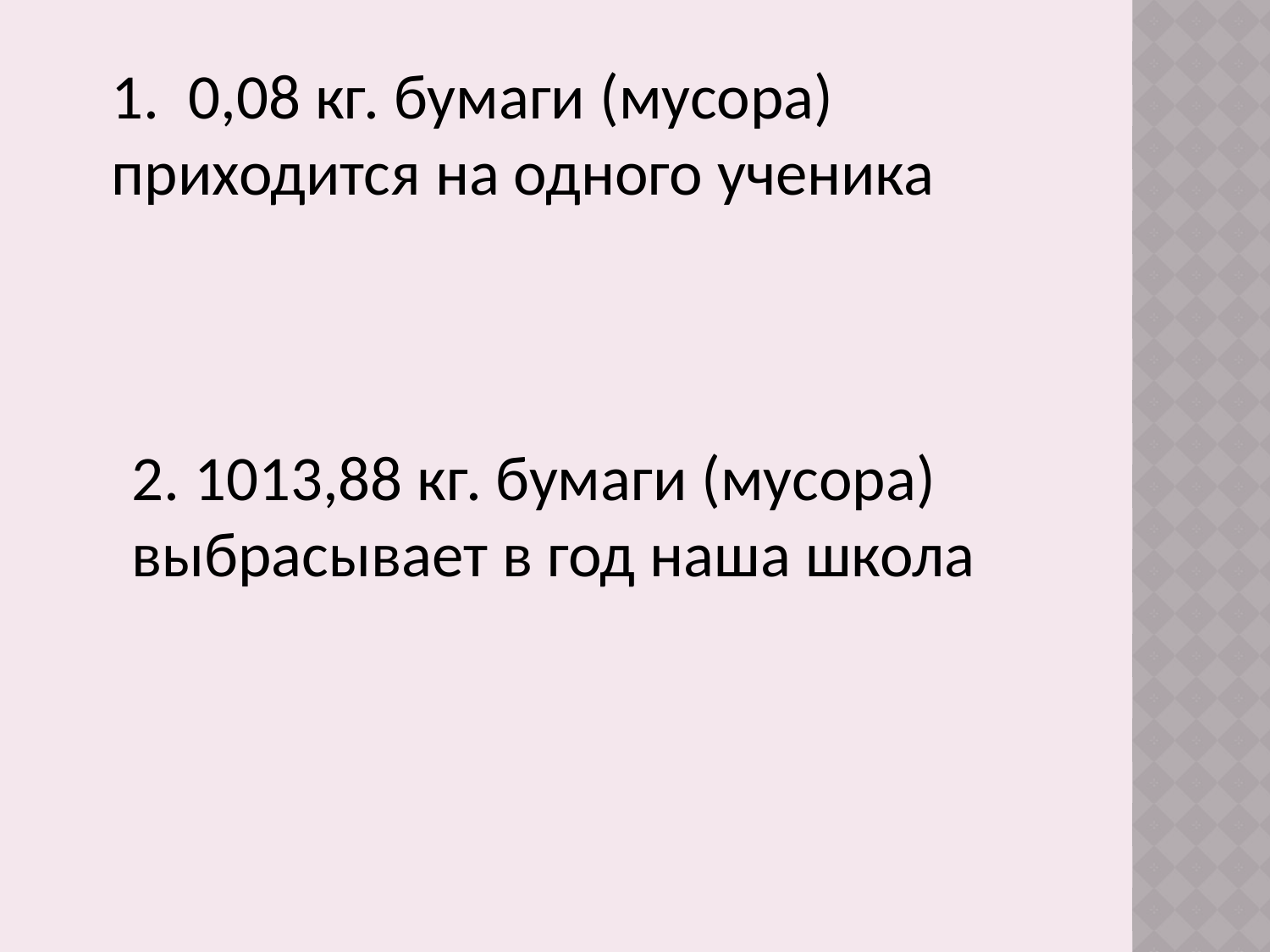

1.  0,08 кг. бумаги (мусора) приходится на одного ученика
2. 1013,88 кг. бумаги (мусора) выбрасывает в год наша школа